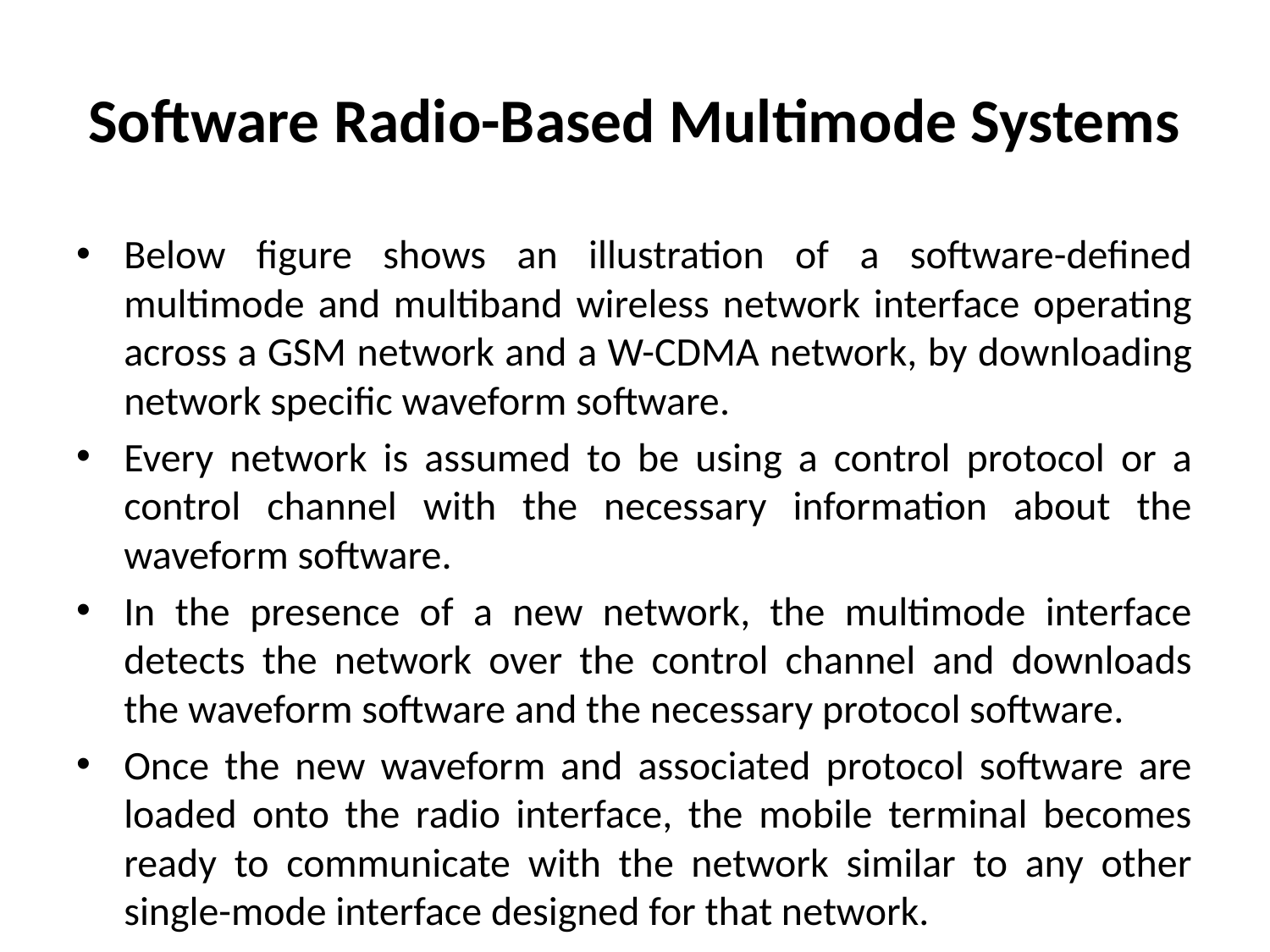

# Software Radio-Based Multimode Systems
Below figure shows an illustration of a software-defined multimode and multiband wireless network interface operating across a GSM network and a W-CDMA network, by downloading network specific waveform software.
Every network is assumed to be using a control protocol or a control channel with the necessary information about the waveform software.
In the presence of a new network, the multimode interface detects the network over the control channel and downloads the waveform software and the necessary protocol software.
Once the new waveform and associated protocol software are loaded onto the radio interface, the mobile terminal becomes ready to communicate with the network similar to any other single-mode interface designed for that network.